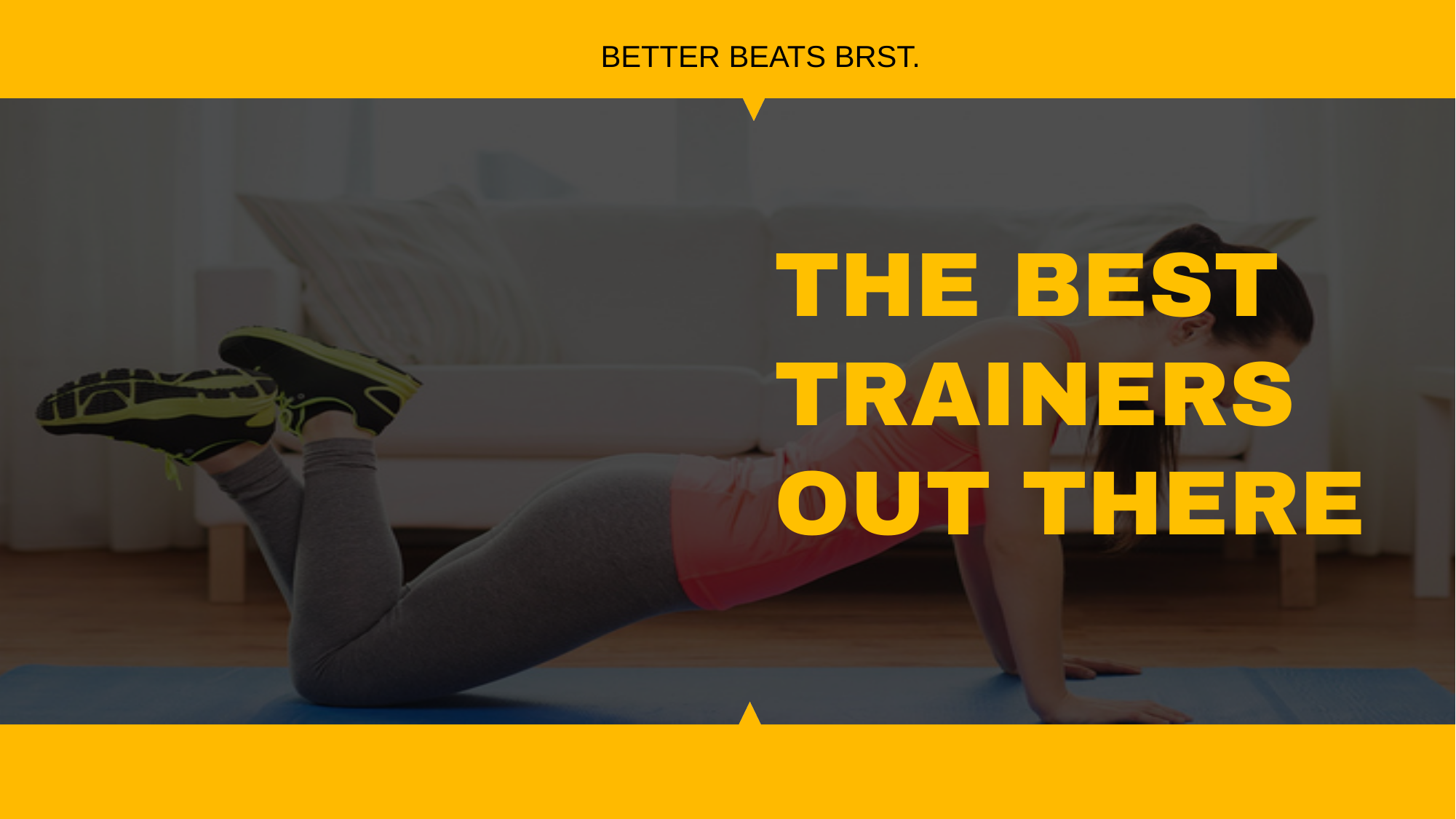

BETTER BEATS BRST.

THE BEST
TRAINERS
OUT THERE